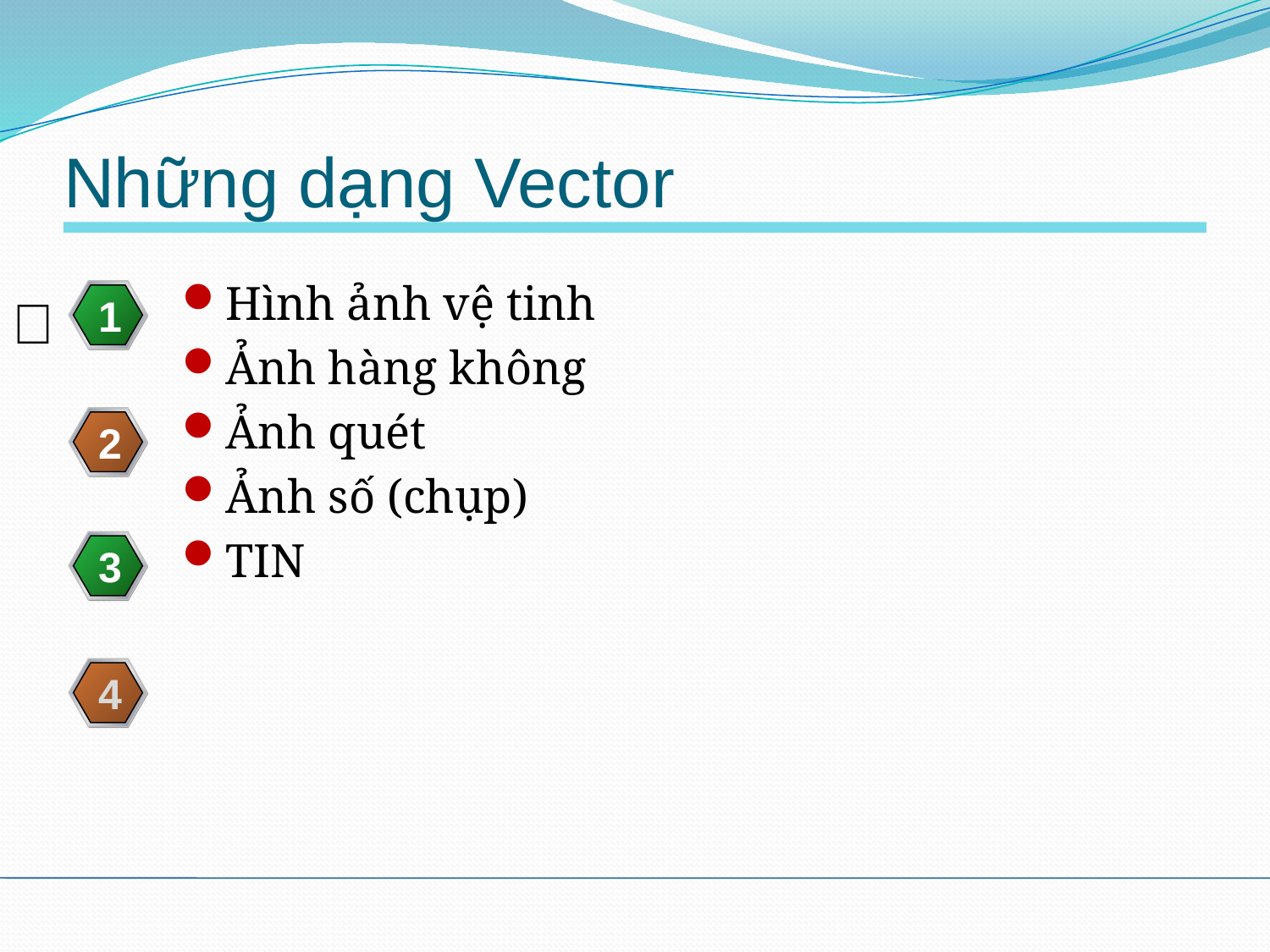

# Những dạng Vector
Hình ảnh vệ tinh
Ảnh hàng không
Ảnh quét
Ảnh số (chụp)
TIN